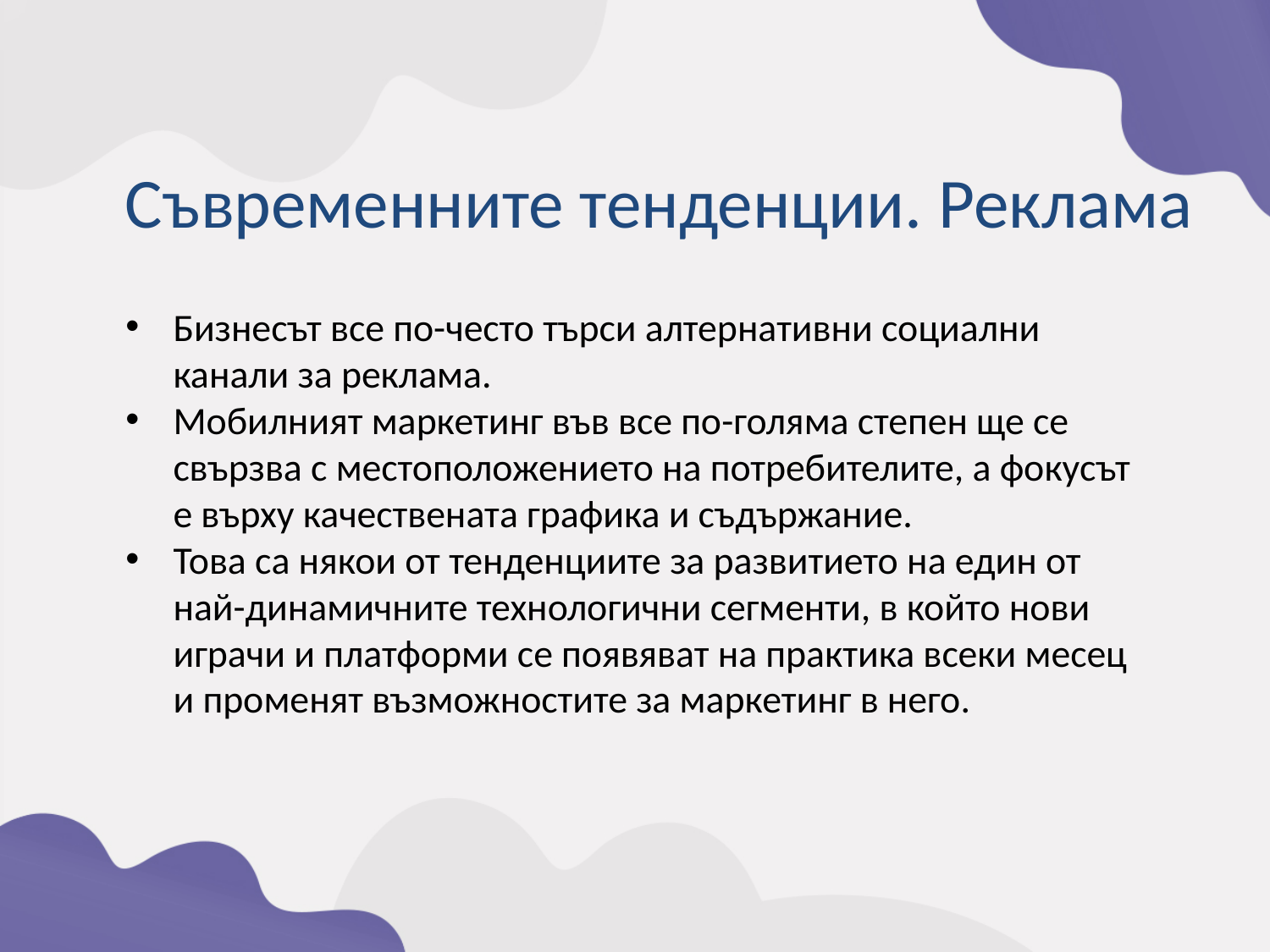

Съвременните тенденции. Реклама

Бизнесът все по-често търси алтернативни социални канали за реклама.
Мобилният маркетинг във все по-голяма степен ще се свързва с местоположението на потребителите, а фокусът е върху качествената графика и съдържание.
Това са някои от тенденциите за развитието на един от най-динамичните технологични сегменти, в който нови играчи и платформи се появяват на практика всеки месец и променят възможностите за маркетинг в него.